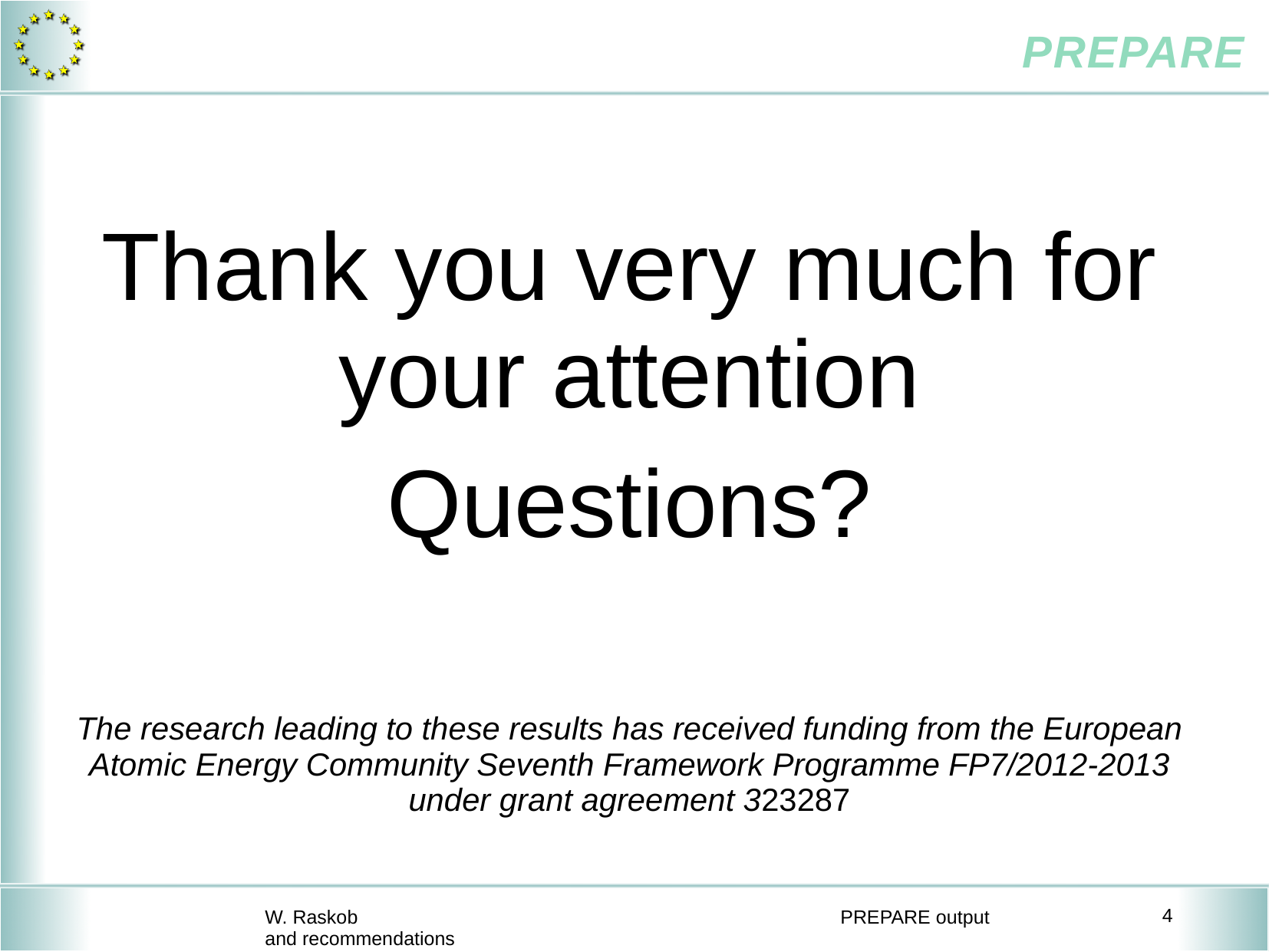

#

Thank you very much for your attention
Questions?

The research leading to these results has received funding from the European Atomic Energy Community Seventh Framework Programme FP7/2012-2013 under grant agreement 323287